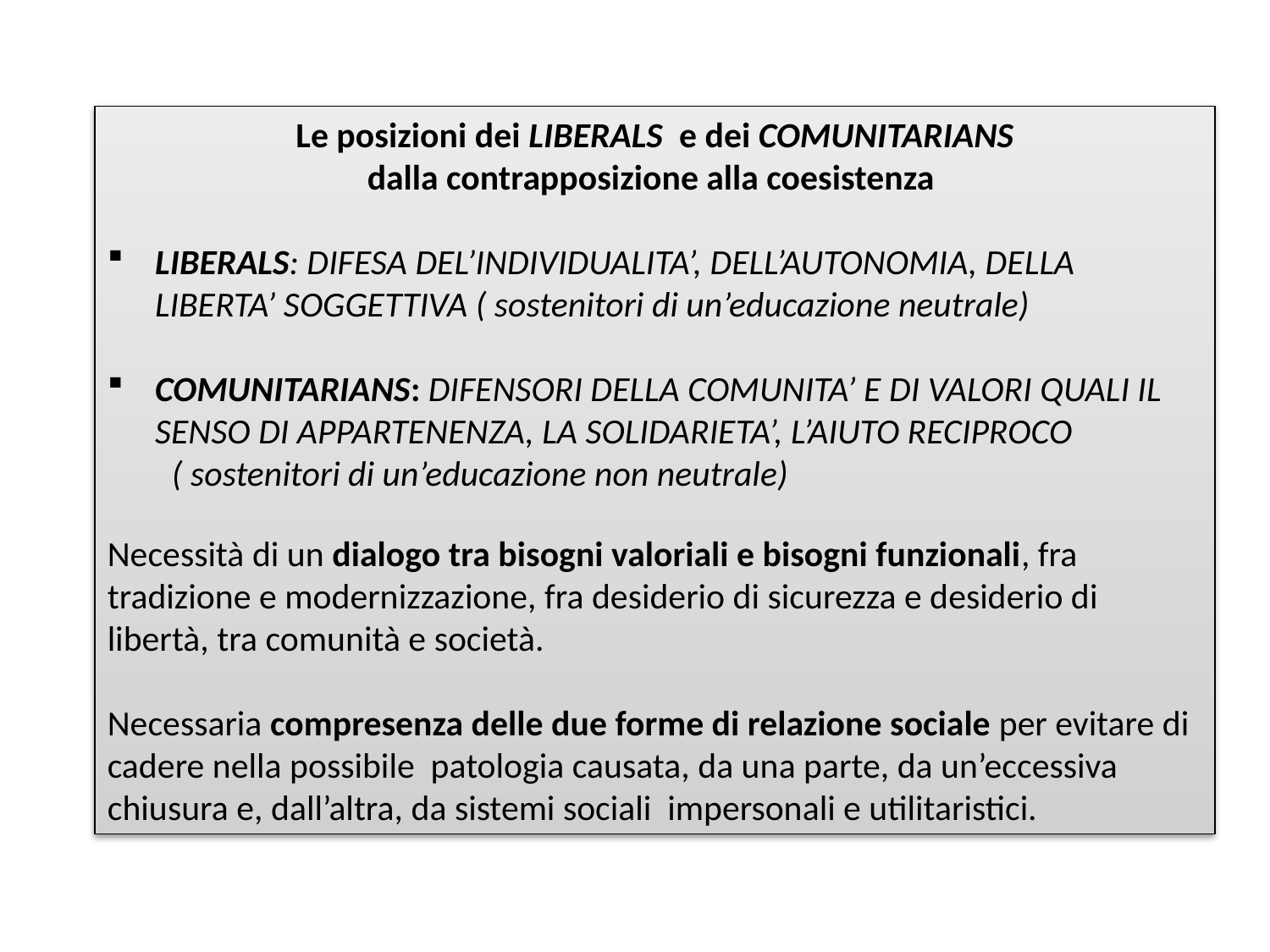

Le posizioni dei LIBERALS  e dei COMUNITARIANS
 dalla contrapposizione alla coesistenza

LIBERALS: DIFESA DEL’INDIVIDUALITA’, DELL’AUTONOMIA, DELLA LIBERTA’ SOGGETTIVA ( sostenitori di un’educazione neutrale)

COMUNITARIANS: DIFENSORI DELLA COMUNITA’ E DI VALORI QUALI IL SENSO DI APPARTENENZA, LA SOLIDARIETA’, L’AIUTO RECIPROCO
        ( sostenitori di un’educazione non neutrale)

Necessità di un dialogo tra bisogni valoriali e bisogni funzionali, fra tradizione e modernizzazione, fra desiderio di sicurezza e desiderio di libertà, tra comunità e società.

Necessaria compresenza delle due forme di relazione sociale per evitare di cadere nella possibile  patologia causata, da una parte, da un’eccessiva chiusura e, dall’altra, da sistemi sociali  impersonali e utilitaristici.